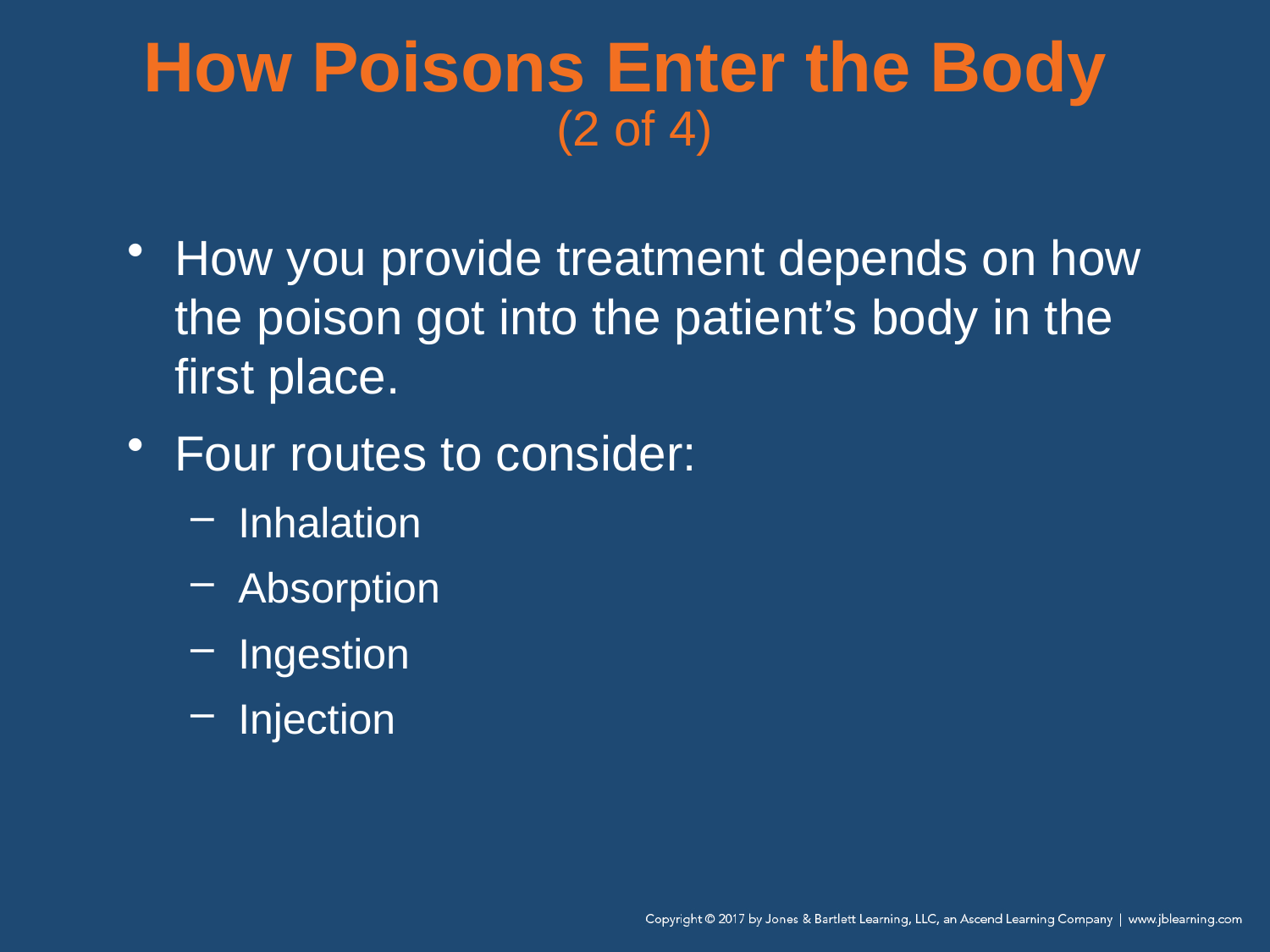

# How Poisons Enter the Body (2 of 4)
How you provide treatment depends on how the poison got into the patient’s body in the first place.
Four routes to consider:
Inhalation
Absorption
Ingestion
Injection